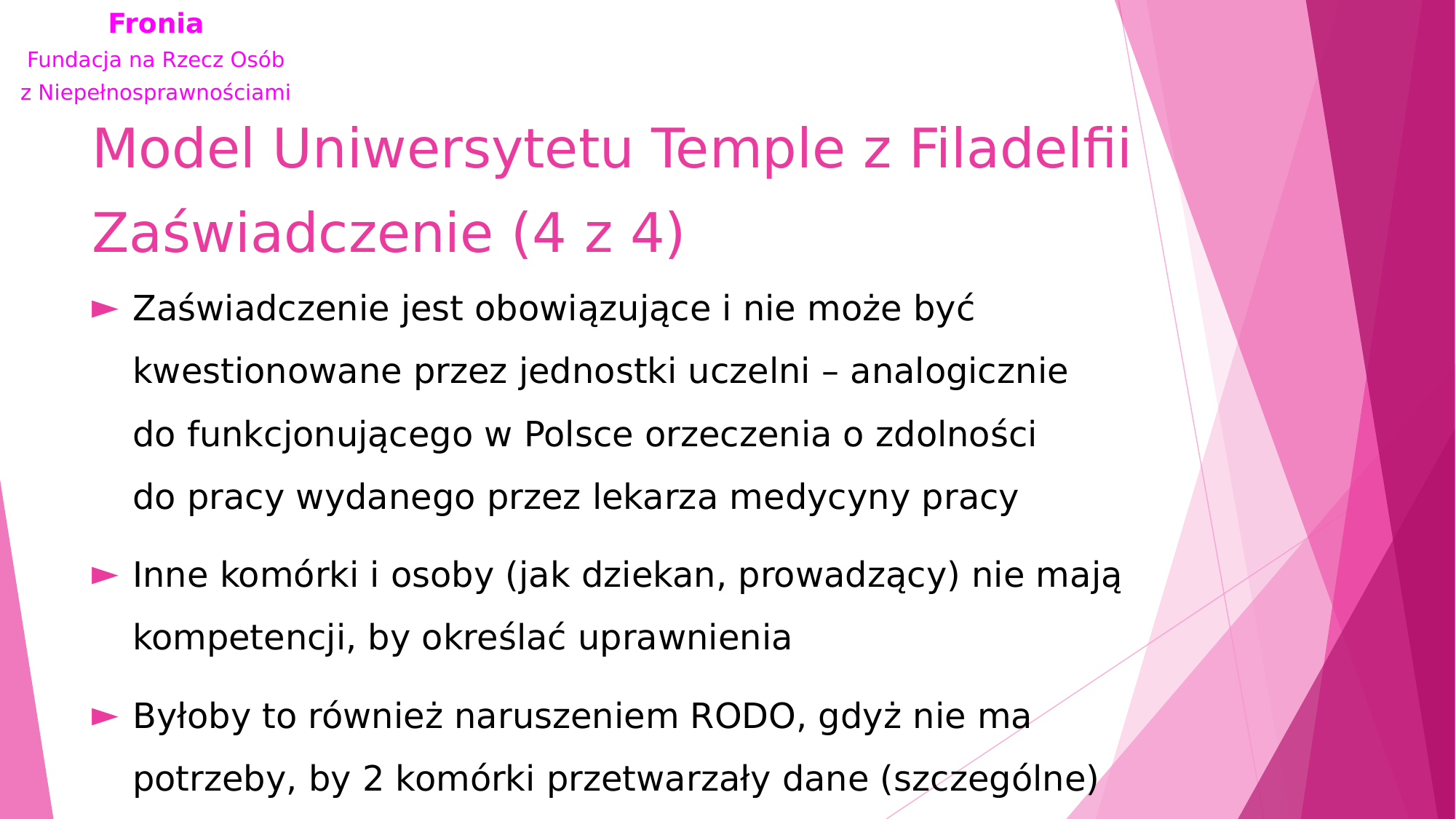

# Model Uniwersytetu Temple z Filadelfii Zaświadczenie (4 z 4)
Zaświadczenie jest obowiązujące i nie może być kwestionowane przez jednostki uczelni – analogicznie do funkcjonującego w Polsce orzeczenia o zdolności do pracy wydanego przez lekarza medycyny pracy
Inne komórki i osoby (jak dziekan, prowadzący) nie mają kompetencji, by określać uprawnienia
Byłoby to również naruszeniem RODO, gdyż nie ma potrzeby, by 2 komórki przetwarzały dane (szczególne)